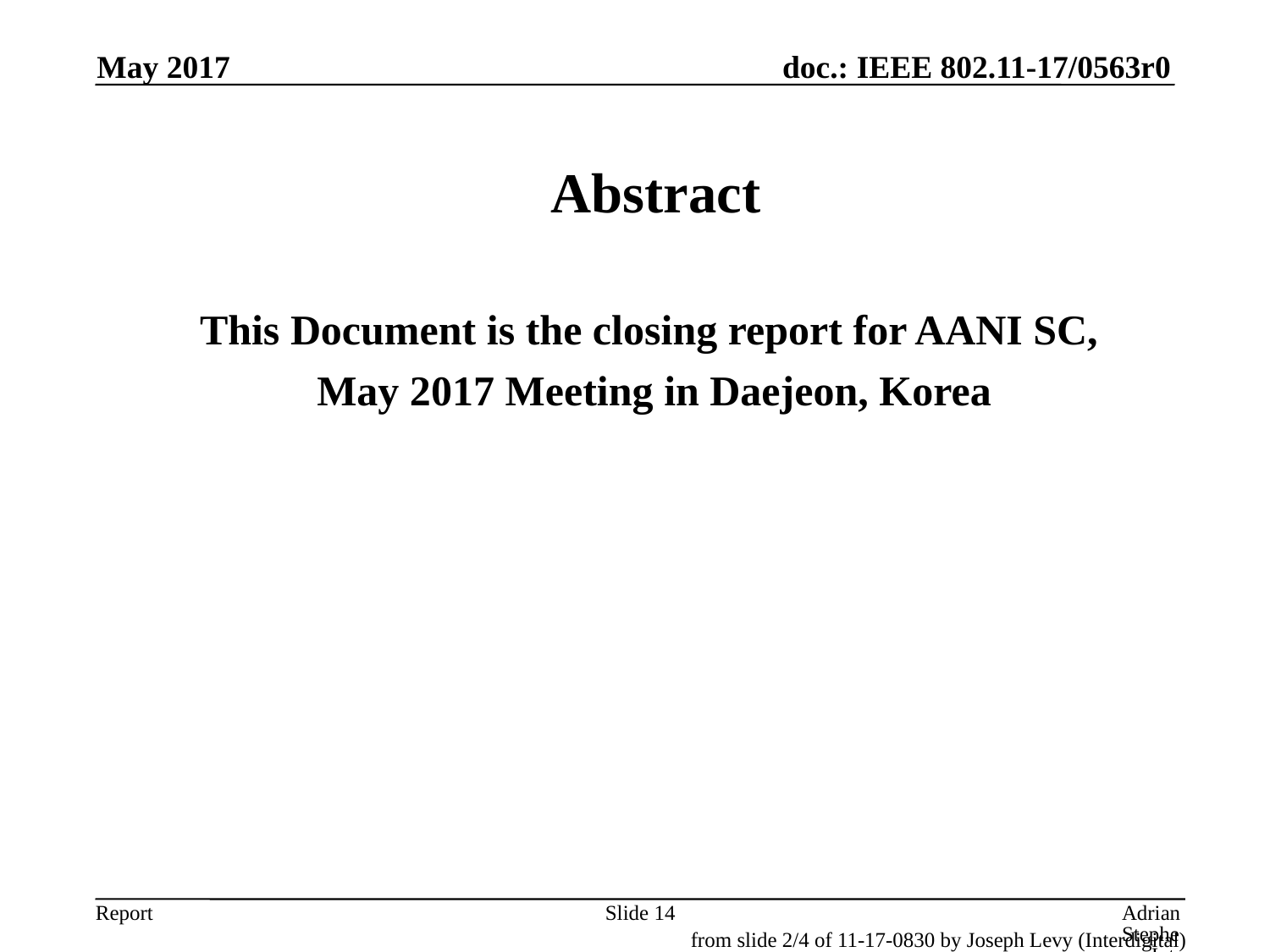

May 2017
Abstract
Abstract
This Document is the closing report for AANI SC,
November 2016 Meeting in San Antonio, TX
This Document is the closing report for AANI SC,
May 2017 Meeting in Daejeon, Korea
Slide 14
Adrian Stephens, Intel Corporation
from slide 2/4 of 11-17-0830 by Joseph Levy (Interdigital)